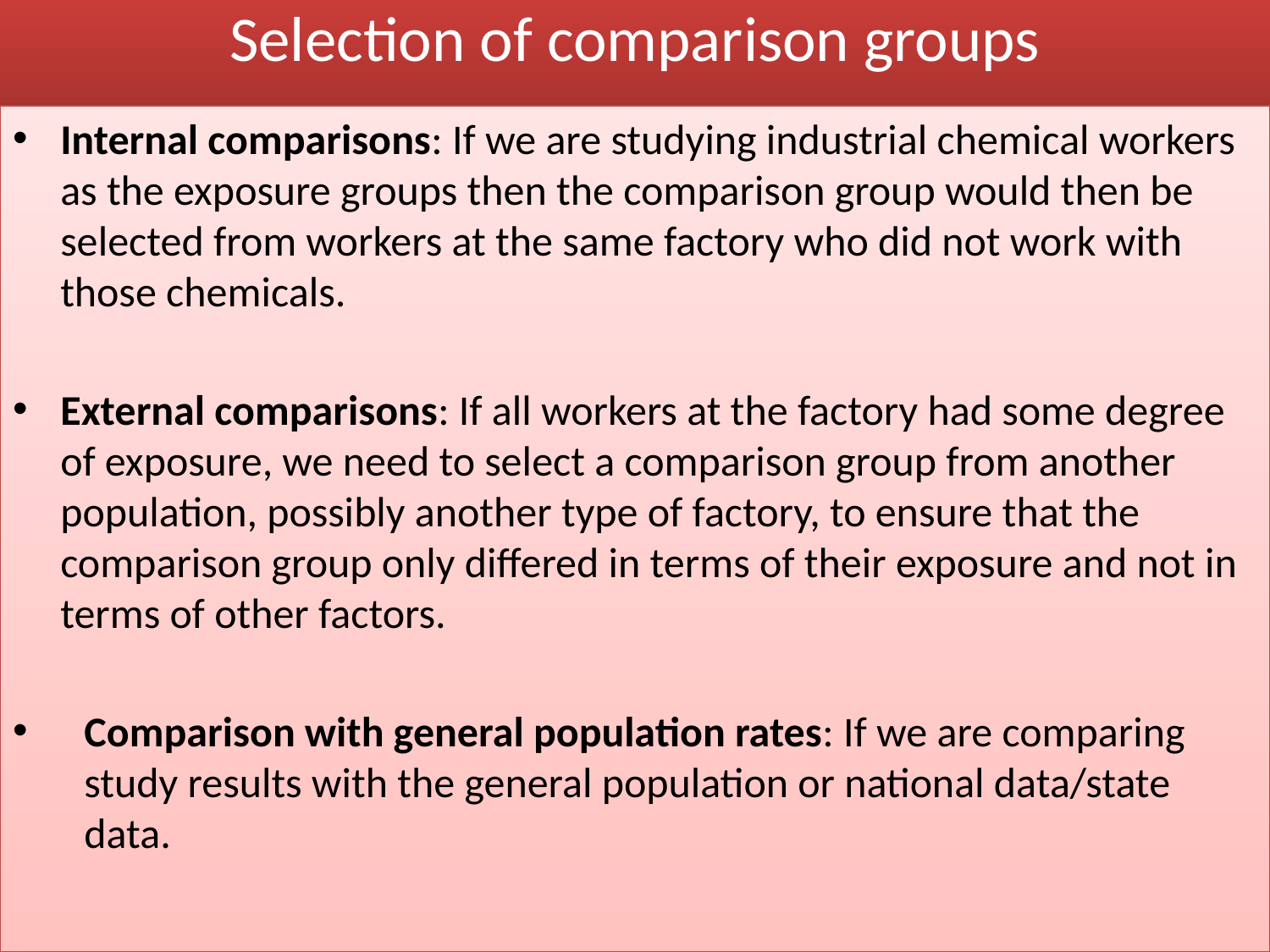

# Selection of comparison groups
Internal comparisons: If we are studying industrial chemical workers as the exposure groups then the comparison group would then be selected from workers at the same factory who did not work with those chemicals.

External comparisons: If all workers at the factory had some degree of exposure, we need to select a comparison group from another population, possibly another type of factory, to ensure that the comparison group only differed in terms of their exposure and not in terms of other factors.

Comparison with general population rates: If we are comparing  study results with the general population or national data/state data.